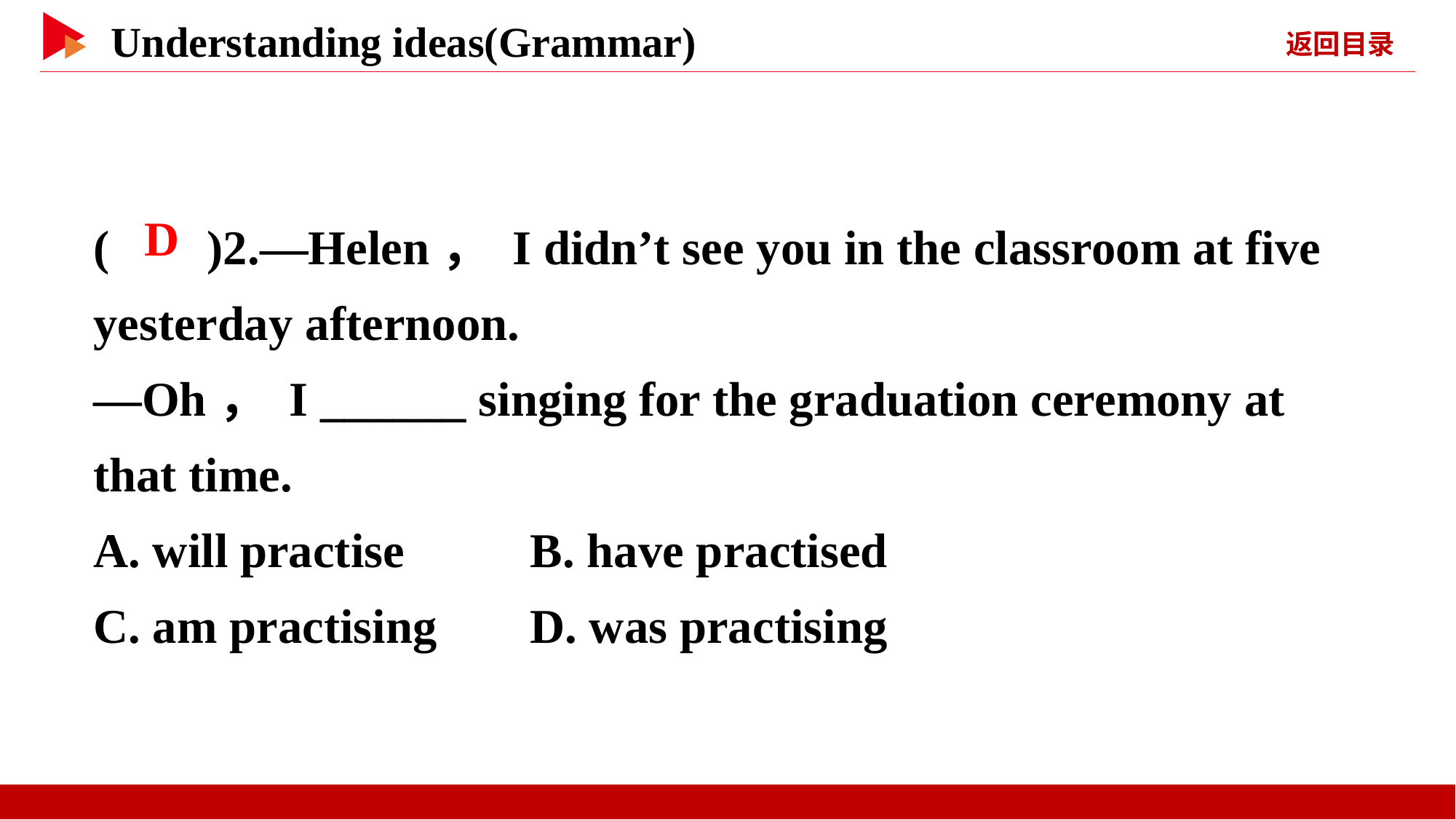

(        )2.—Helen， I didn’t see you in the classroom at five yesterday afternoon.
—Oh， I ______ singing for the graduation ceremony at that time.
A. will practise	         B. have practised
C. am practising	D. was practising
   D